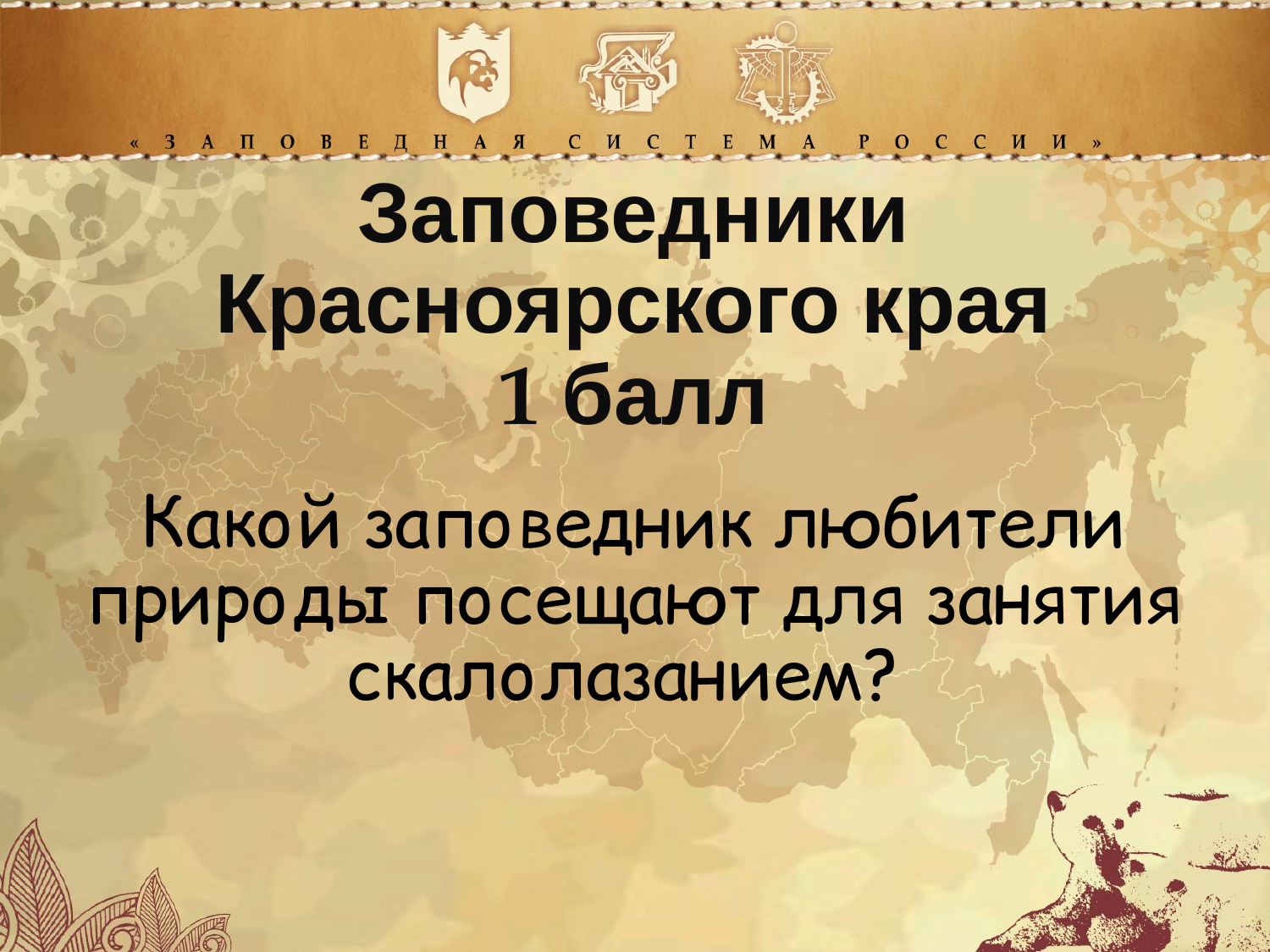

Заповедники Красноярского края
1 балл
Какой заповедник любители природы посещают для занятия скалолазанием?